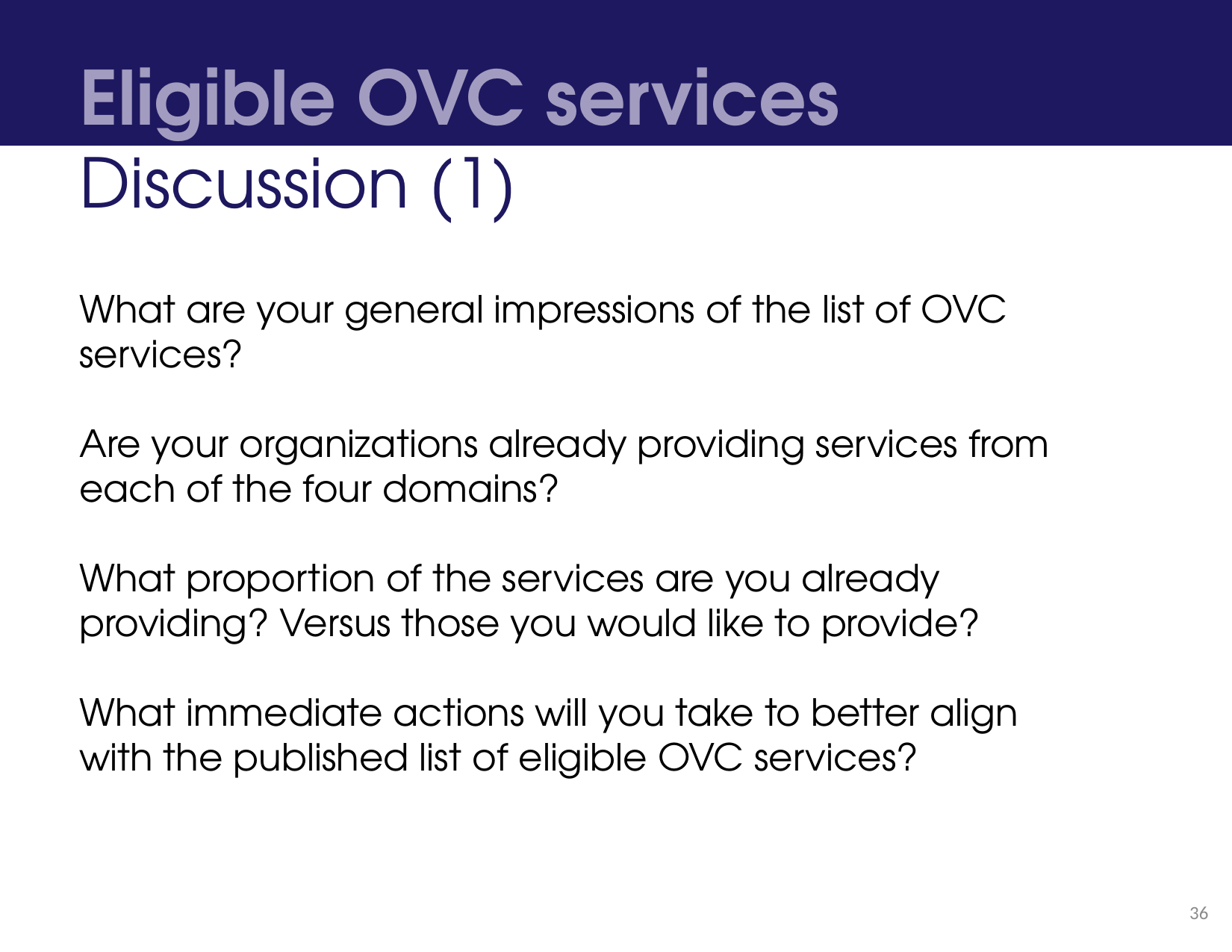

# Eligible OVC services
Discussion (1)
What are your general impressions of the list of OVC services?

Are your organizations already providing services from each of the four domains?

What proportion of the services are you already providing? Versus those you would like to provide?

What immediate actions will you take to better align with the published list of eligible OVC services?

36